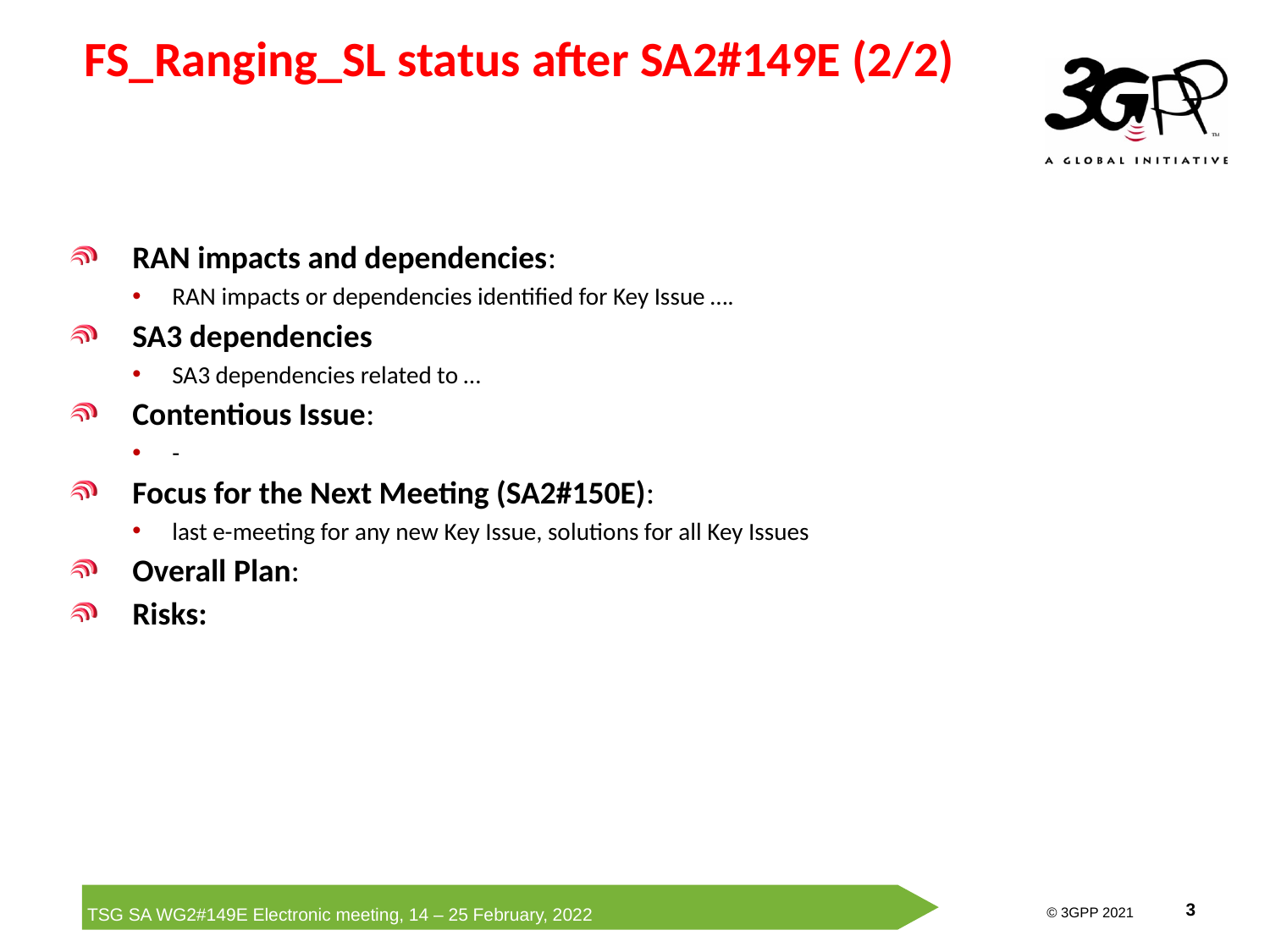

# FS_Ranging_SL status after SA2#149E (2/2)
RAN impacts and dependencies:
RAN impacts or dependencies identified for Key Issue ….
SA3 dependencies
SA3 dependencies related to …
Contentious Issue:
-
Focus for the Next Meeting (SA2#150E):
last e-meeting for any new Key Issue, solutions for all Key Issues
Overall Plan:
Risks: